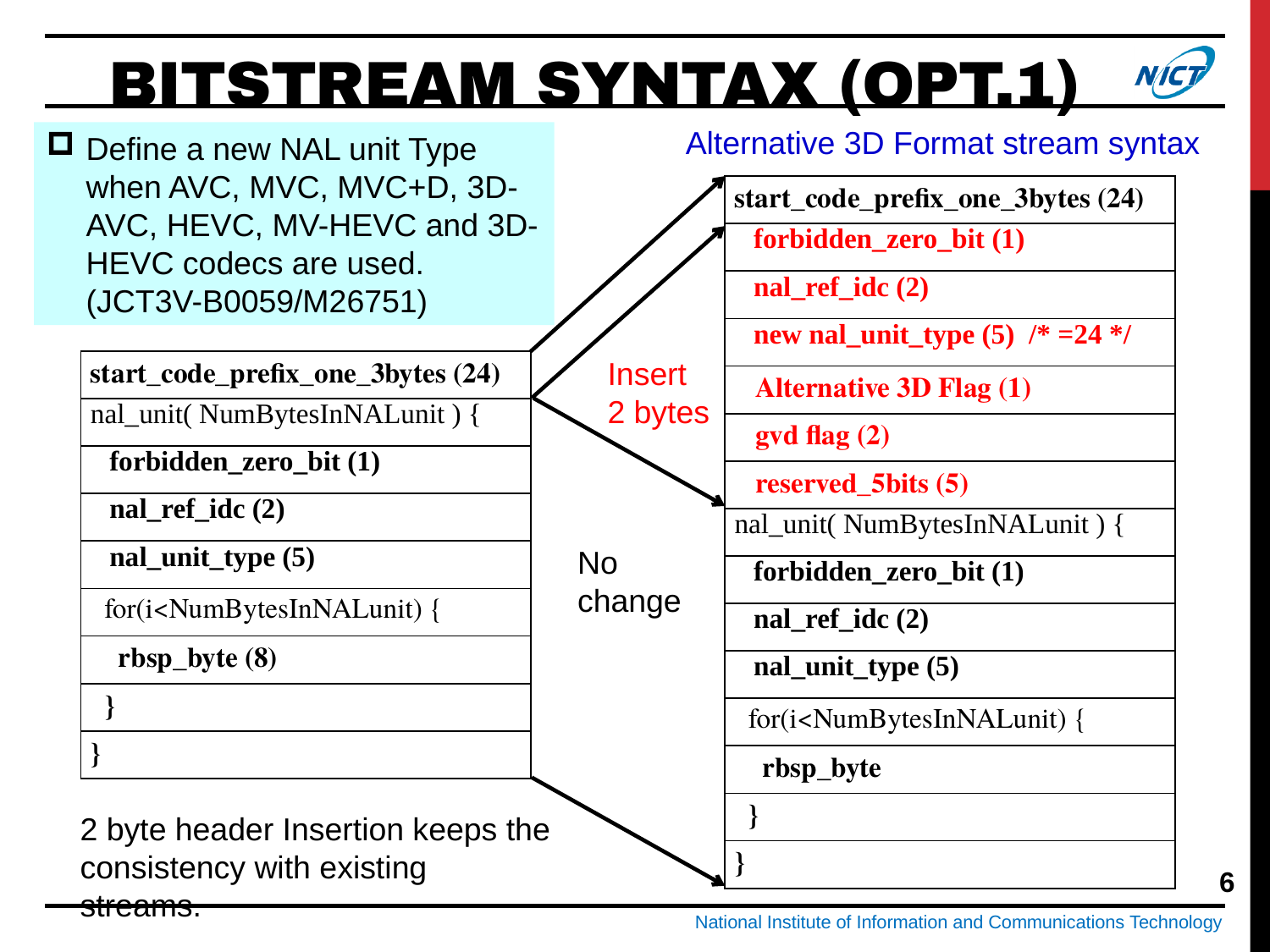

Bitstream syntax (opt.1)
Alternative 3D Format stream syntax
Define a new NAL unit Type when AVC, MVC, MVC+D, 3D-AVC, HEVC, MV-HEVC and 3D-HEVC codecs are used. (JCT3V-B0059/M26751)
| start\_code\_prefix\_one\_3bytes (24) |
| --- |
| forbidden\_zero\_bit (1) |
| nal\_ref\_idc (2) |
| new nal\_unit\_type (5) /\* =24 \*/ |
| Alternative 3D Flag (1) |
| gvd flag (2) |
| reserved\_5bits (5) |
| nal\_unit( NumBytesInNALunit ) { |
| forbidden\_zero\_bit (1) |
| nal\_ref\_idc (2) |
| nal\_unit\_type (5) |
| for(i<NumBytesInNALunit) { |
| rbsp\_byte |
| } |
| } |
AVC(H.264) stream syntax
Insert 2 bytes
| start\_code\_prefix\_one\_3bytes (24) |
| --- |
| nal\_unit( NumBytesInNALunit ) { |
| forbidden\_zero\_bit (1) |
| nal\_ref\_idc (2) |
| nal\_unit\_type (5) |
| for(i<NumBytesInNALunit) { |
| rbsp\_byte (8) |
| } |
| } |
No change
2 byte header Insertion keeps the consistency with existing streams.
6